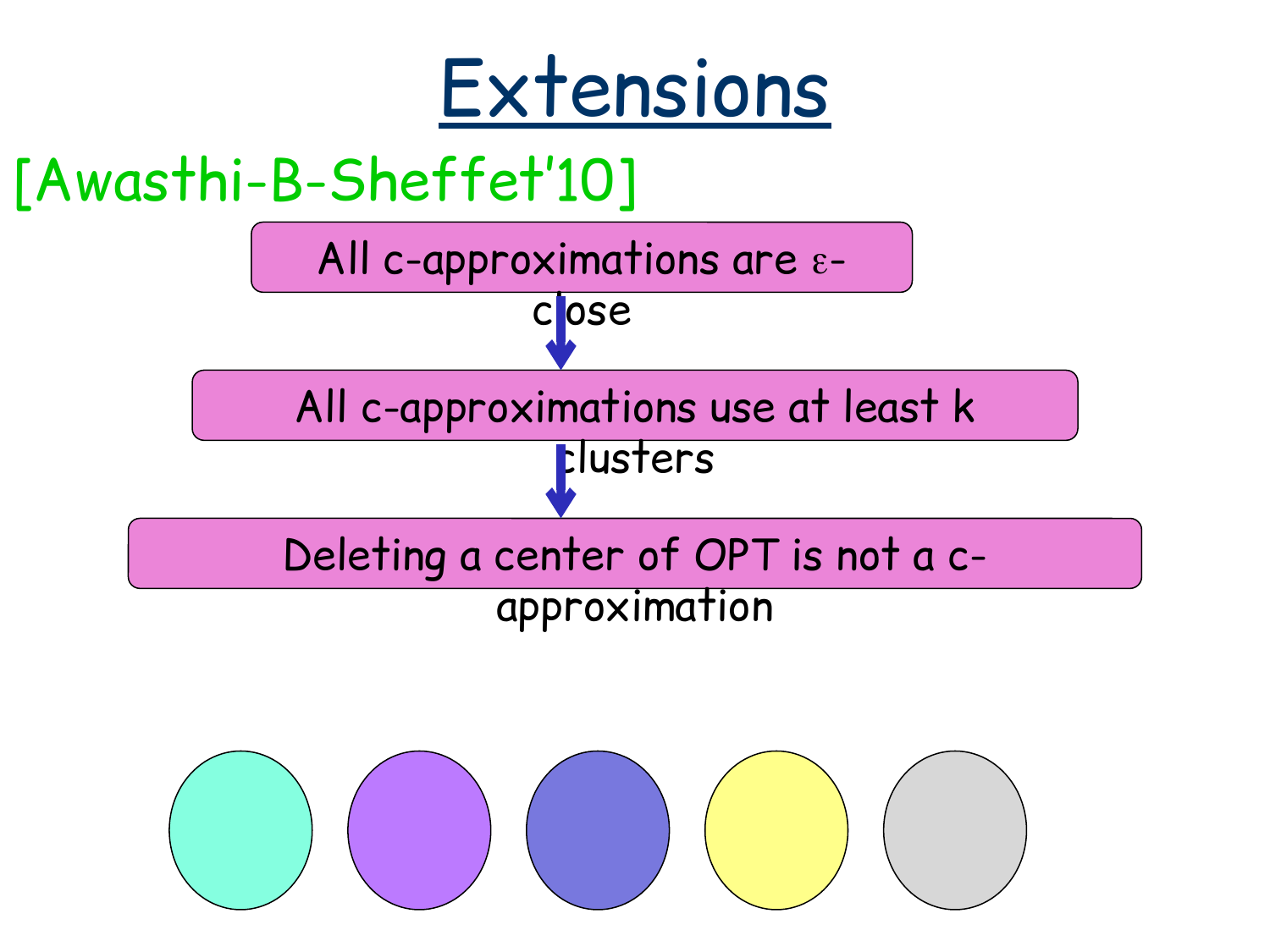

# Extensions
[Awasthi-B-Sheffet’10]
All c-approximations are ε-close
All c-approximations use at least k clusters
Deleting a center of OPT is not a c-approximation